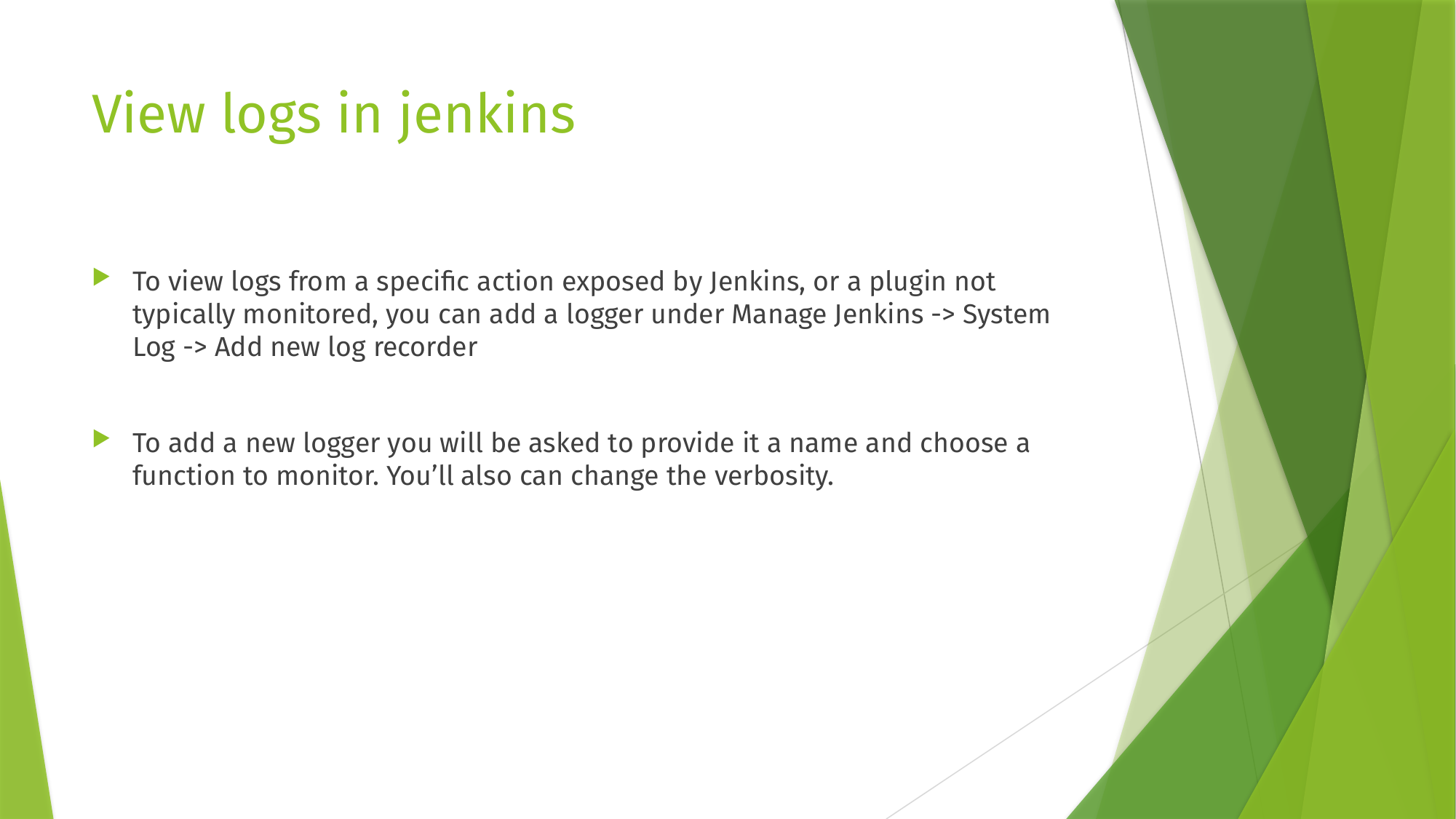

# View logs in jenkins
To view logs from a specific action exposed by Jenkins, or a plugin not typically monitored, you can add a logger under Manage Jenkins -> System Log -> Add new log recorder

To add a new logger you will be asked to provide it a name and choose a function to monitor. You’ll also can change the verbosity.